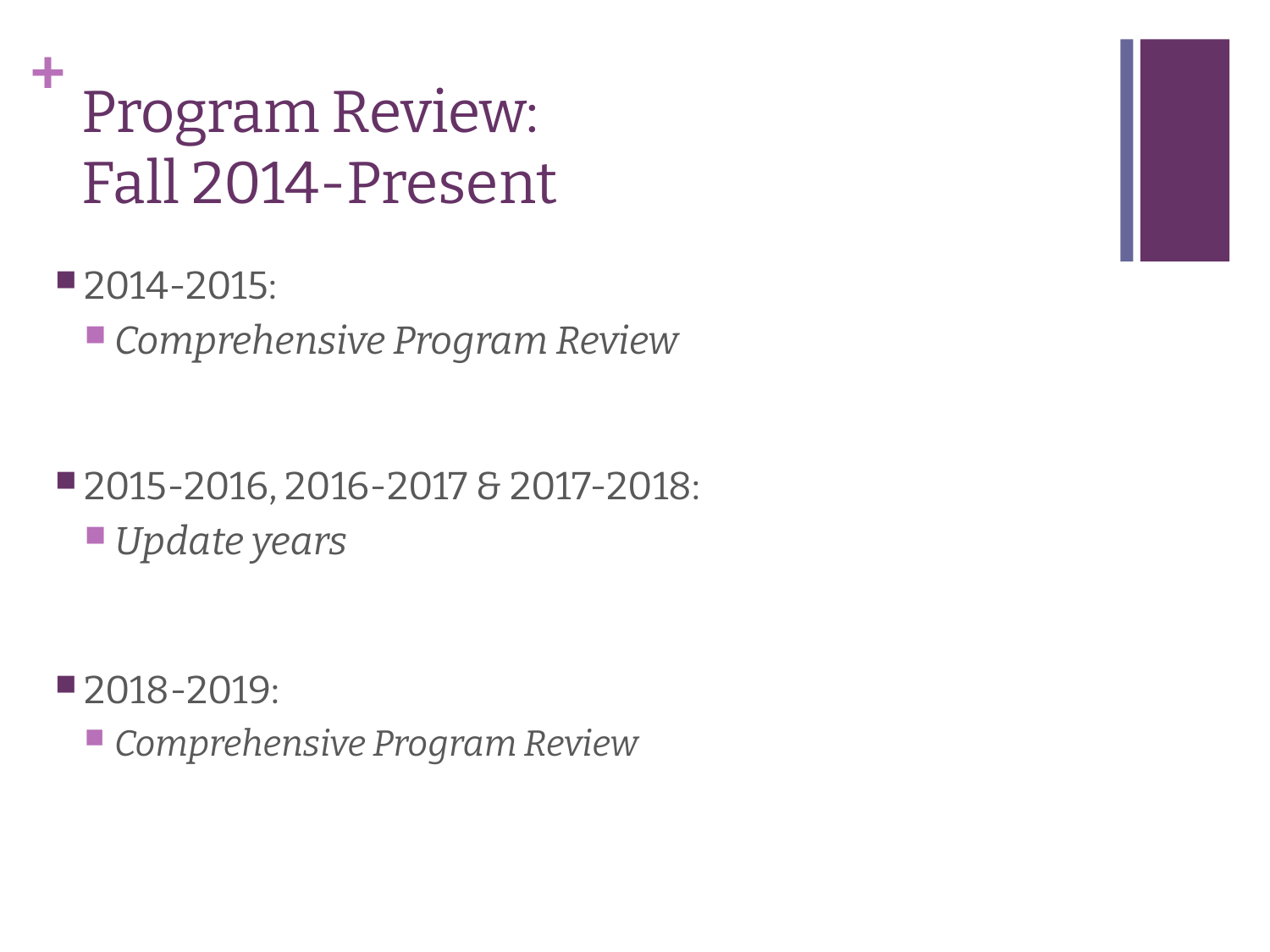

# Program Review: Fall 2014-Present
2014-2015:
Comprehensive Program Review

2015-2016, 2016-2017 & 2017-2018:
Update years

2018-2019:
Comprehensive Program Review